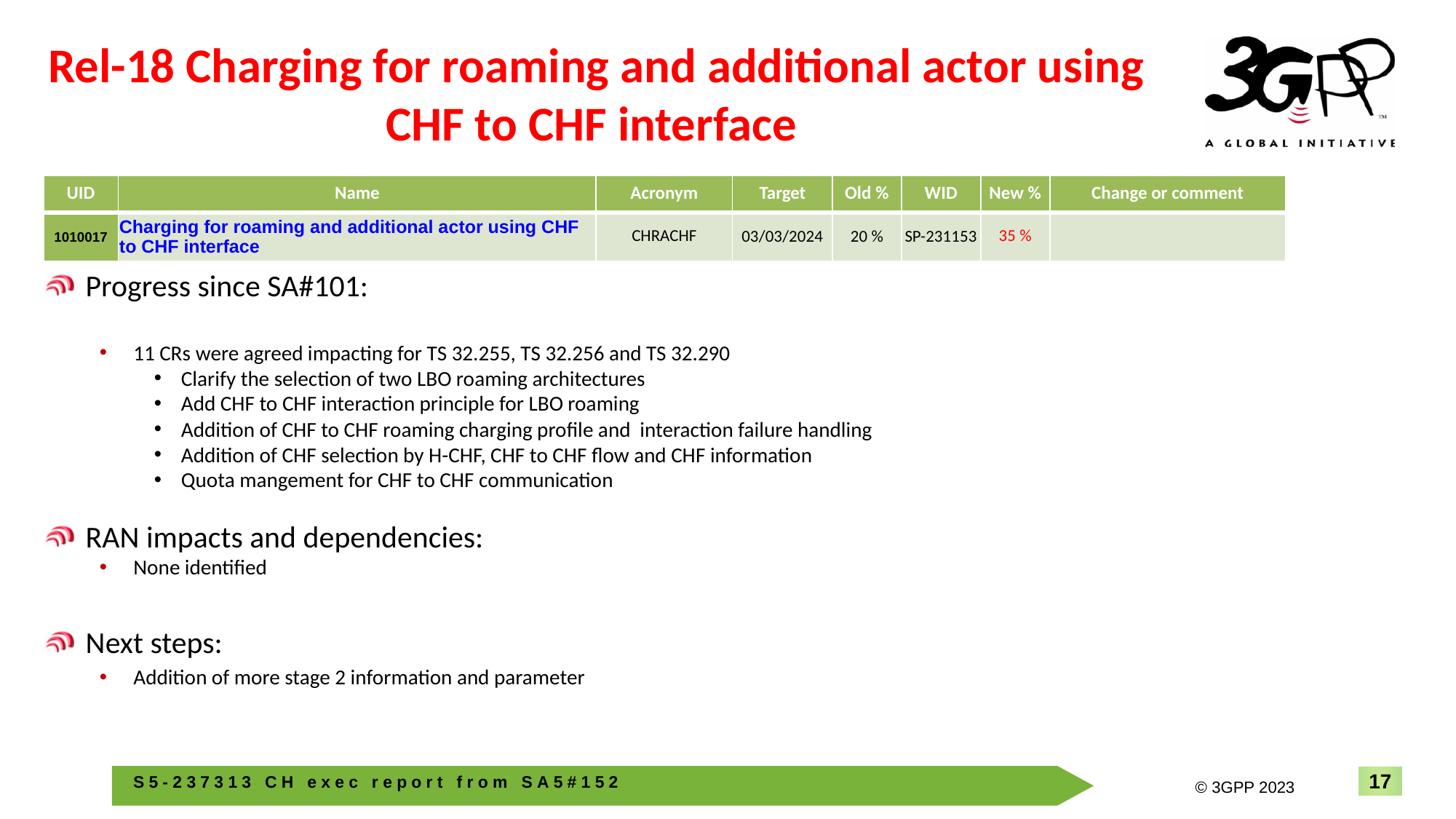

# Rel-18 Charging for roaming and additional actor using CHF to CHF interface
| UID | Name | Acronym | Target | Old % | WID | New % | Change or comment |
| --- | --- | --- | --- | --- | --- | --- | --- |
| 1010017 | Charging for roaming and additional actor using CHF to CHF interface | CHRACHF | 03/03/2024 | 20 % | SP-231153 | 35 % |  |
Progress since SA#101:

11 CRs were agreed impacting for TS 32.255, TS 32.256 and TS 32.290
Clarify the selection of two LBO roaming architectures
Add CHF to CHF interaction principle for LBO roaming
Addition of CHF to CHF roaming charging profile and  interaction failure handling
Addition of CHF selection by H-CHF, CHF to CHF flow and CHF information
Quota mangement for CHF to CHF communication

RAN impacts and dependencies:
None identified

Next steps:
Addition of more stage 2 information and parameter